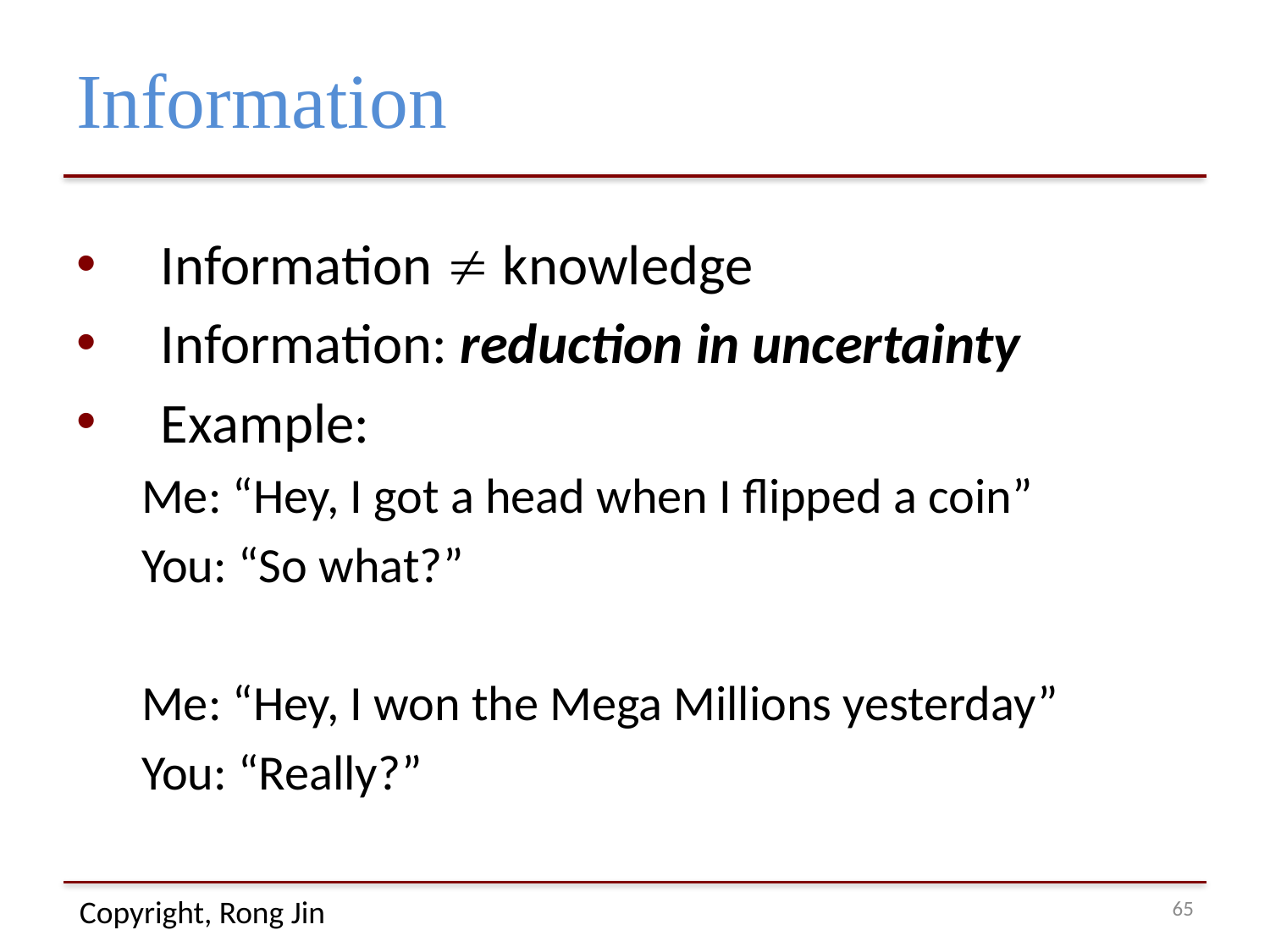

# Information
Information ≠ knowledge
Information: reduction in uncertainty
Example:
Me: “Hey, I got a head when I flipped a coin”
You: “So what?”

Me: “Hey, I won the Mega Millions yesterday”
You: “Really?”
65
Copyright, Rong Jin